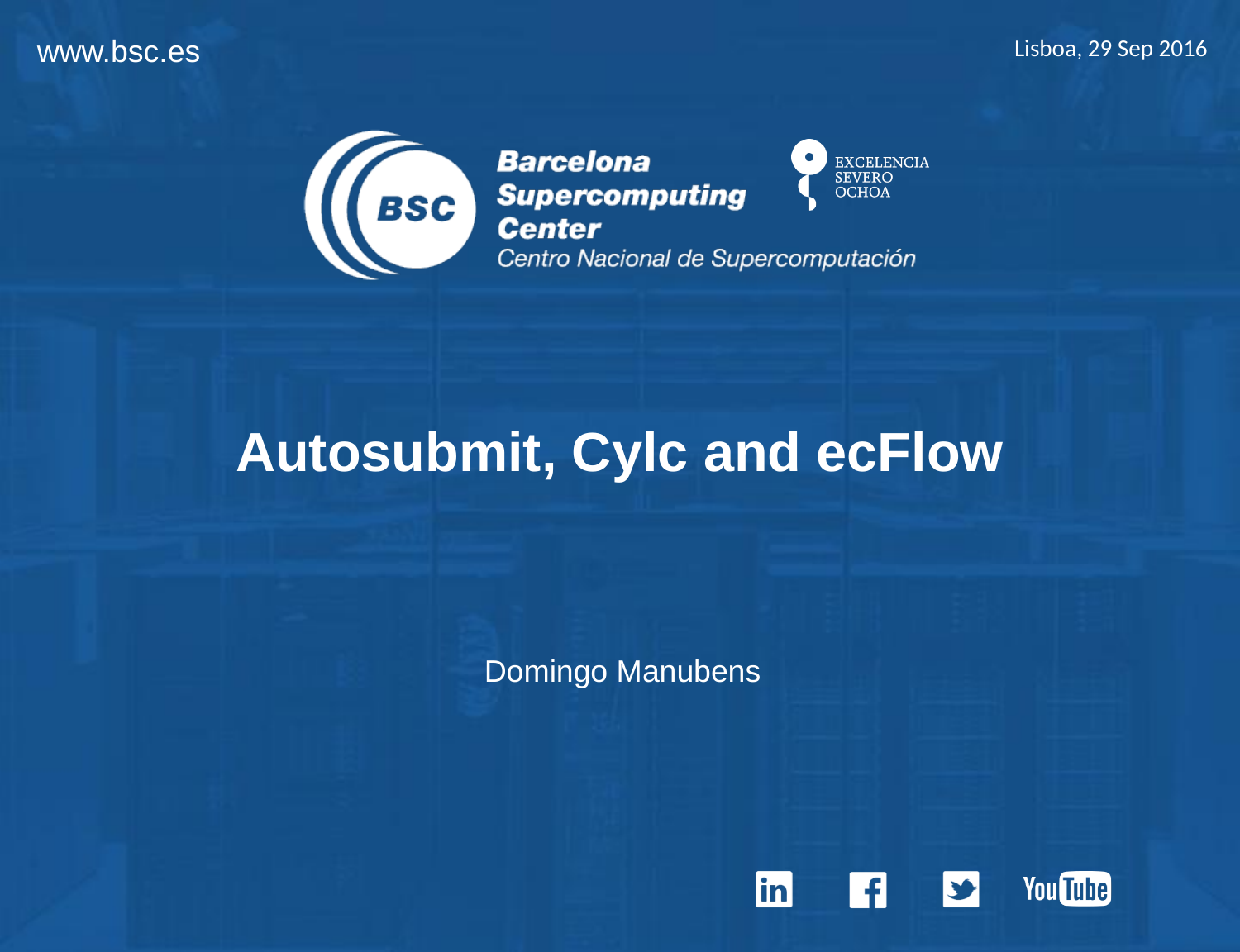

Lisboa, 29 Sep 2016
Autosubmit, Cylc and ecFlow
Domingo Manubens